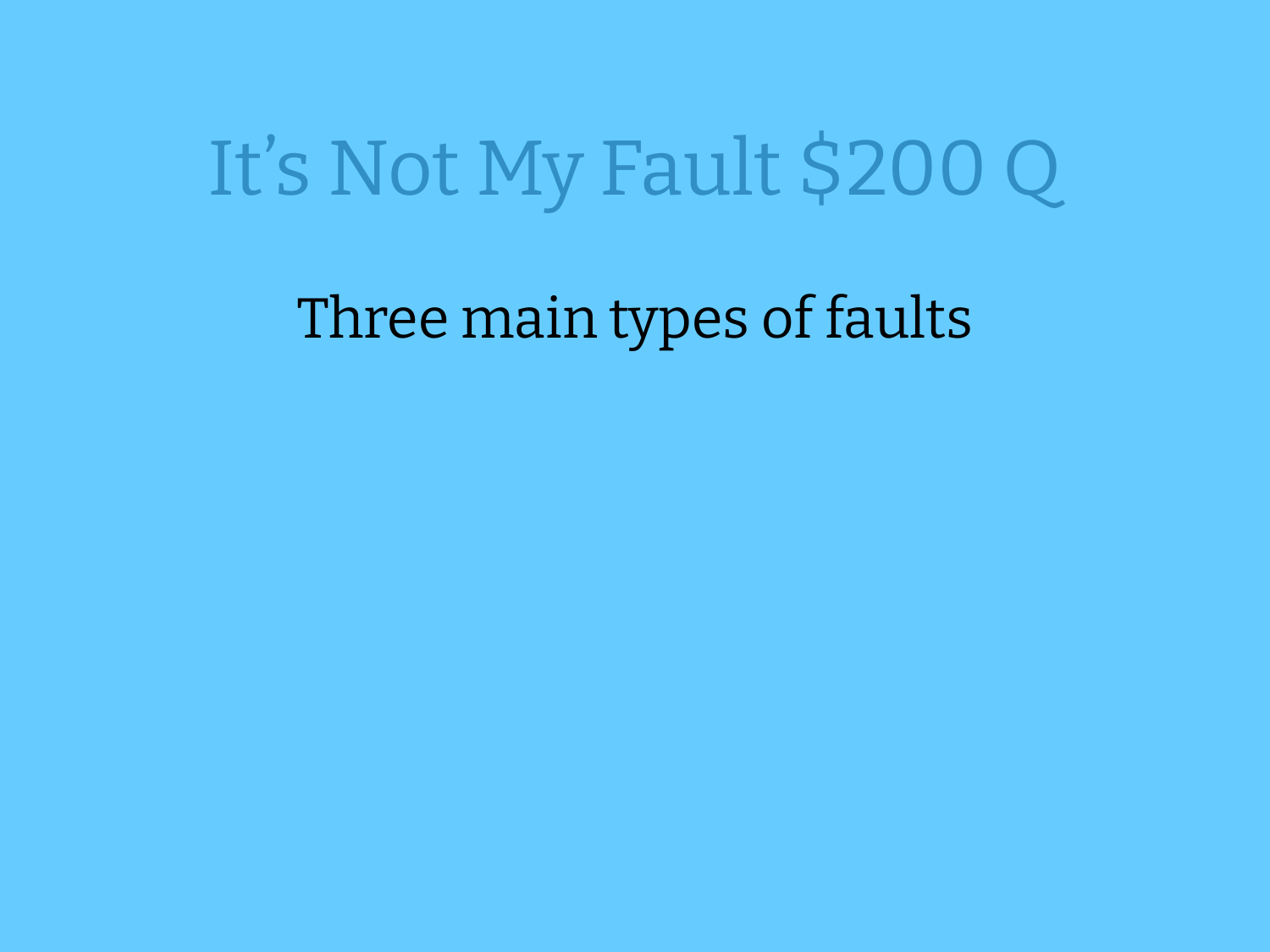

# It’s Not My Fault $200 Q
Three main types of faults